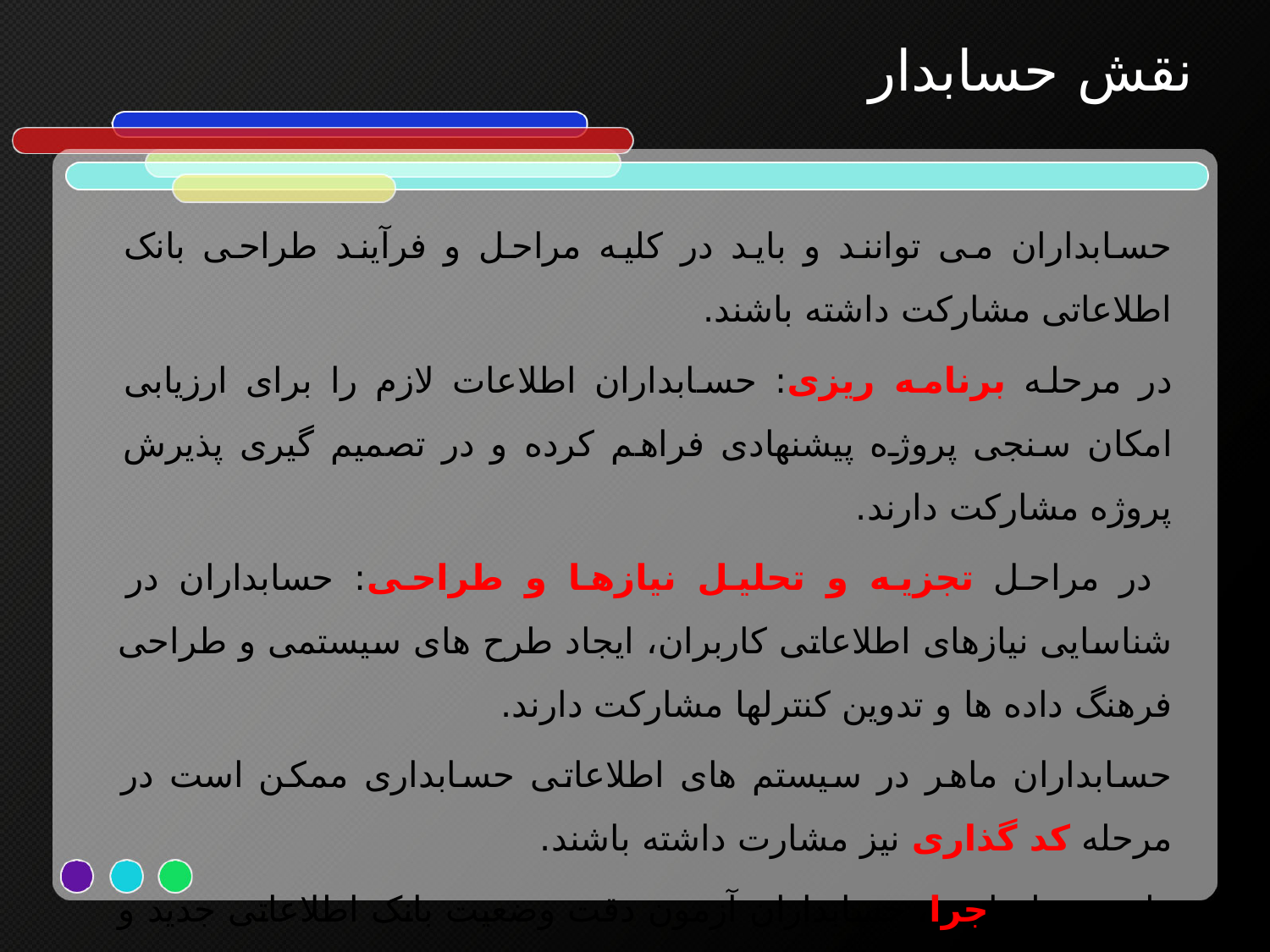

# نقش حسابدار
حسابداران می توانند و باید در کلیه مراحل و فرآیند طراحی بانک اطلاعاتی مشارکت داشته باشند.
در مرحله برنامه ریزی: حسابداران اطلاعات لازم را برای ارزیابی امکان سنجی پروژه پیشنهادی فراهم کرده و در تصمیم گیری پذیرش پروژه مشارکت دارند.
 در مراحل تجزیه و تحلیل نیازها و طراحی: حسابداران در شناسایی نیازهای اطلاعاتی کاربران، ایجاد طرح های سیستمی و طراحی فرهنگ داده ها و تدوین کنترلها مشارکت دارند.
حسابداران ماهر در سیستم های اطلاعاتی حسابداری ممکن است در مرحله کد گذاری نیز مشارت داشته باشند.
طی مرحله اجرا، حسابداران آزمون دقت وضعیت بانک اطلاعاتی جدید و برنامه های کاربردی آن را به عهده دارند. در آخر، حسابداران سیستم بانک اطلاعاتی را برای پردازش معاملات رویدادها به کار می برند و بعضی اوقات نیز آنان حتی در مدیریت سیستم بانک اطلاعاتی مشارکت می کنند.